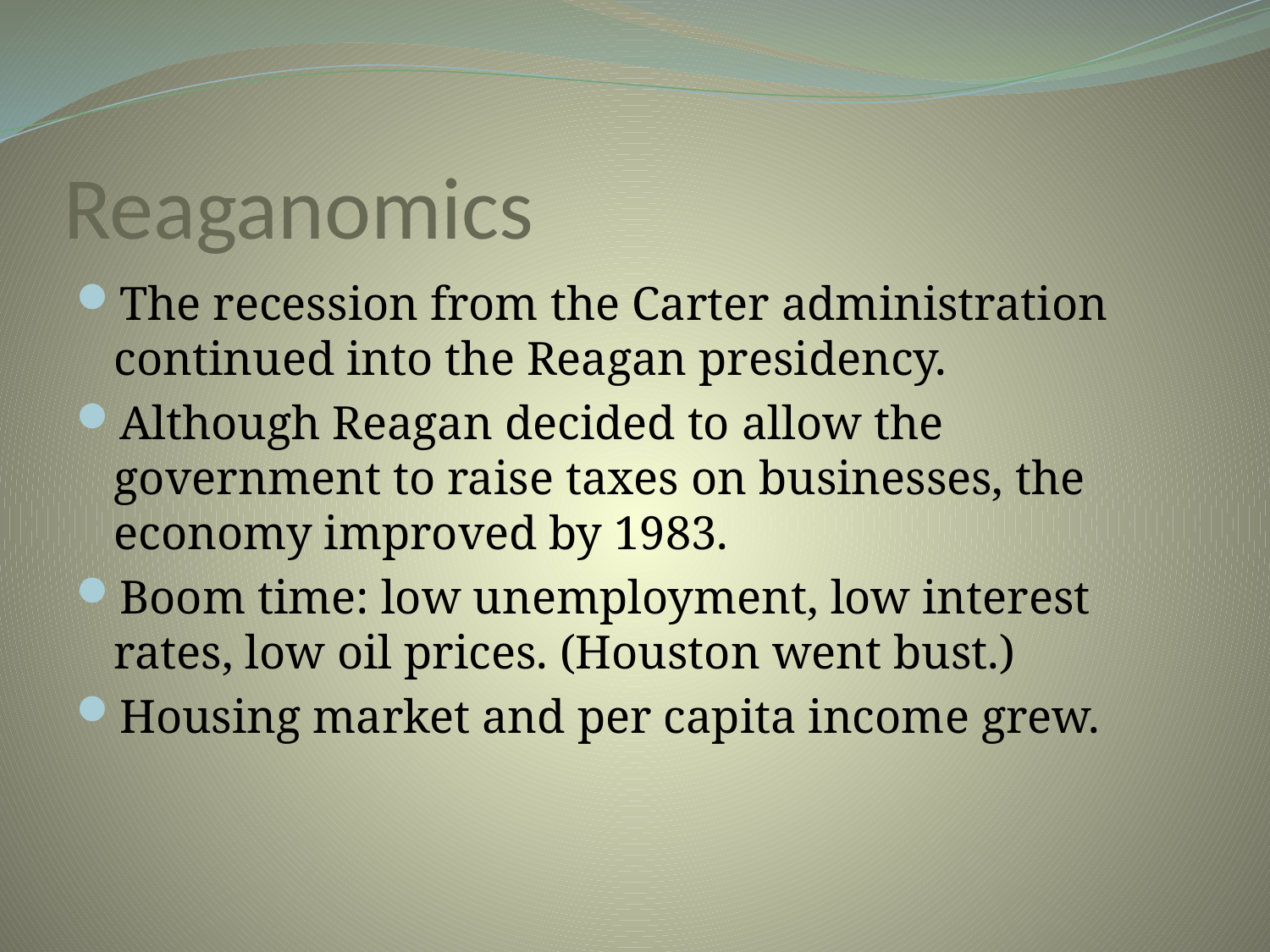

# Reaganomics
The recession from the Carter administration continued into the Reagan presidency.
Although Reagan decided to allow the government to raise taxes on businesses, the economy improved by 1983.
Boom time: low unemployment, low interest rates, low oil prices. (Houston went bust.)
Housing market and per capita income grew.